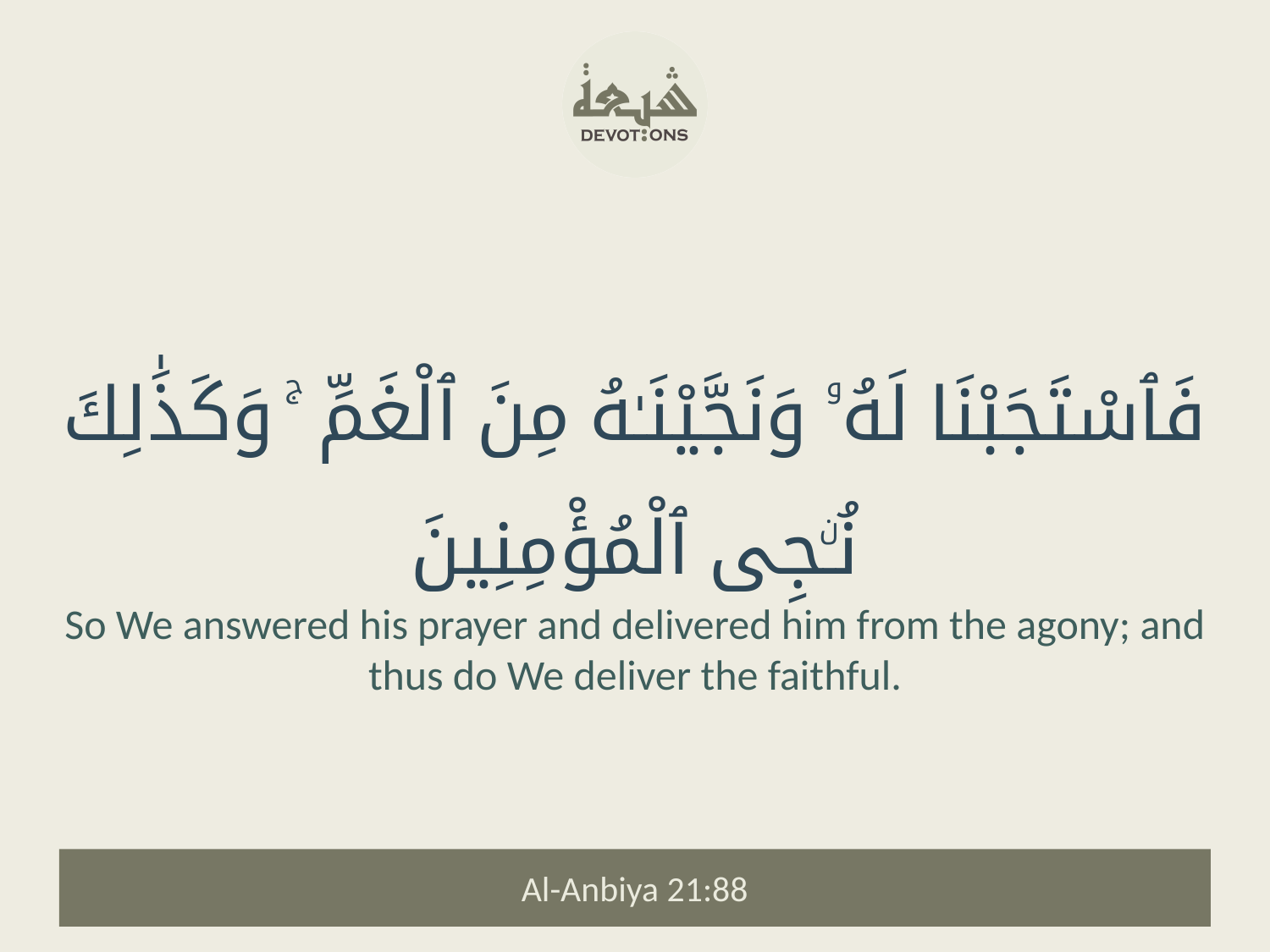

فَٱسْتَجَبْنَا لَهُۥ وَنَجَّيْنَـٰهُ مِنَ ٱلْغَمِّ ۚ وَكَذَٰلِكَ نُـۨجِى ٱلْمُؤْمِنِينَ
So We answered his prayer and delivered him from the agony; and thus do We deliver the faithful.
Al-Anbiya 21:88